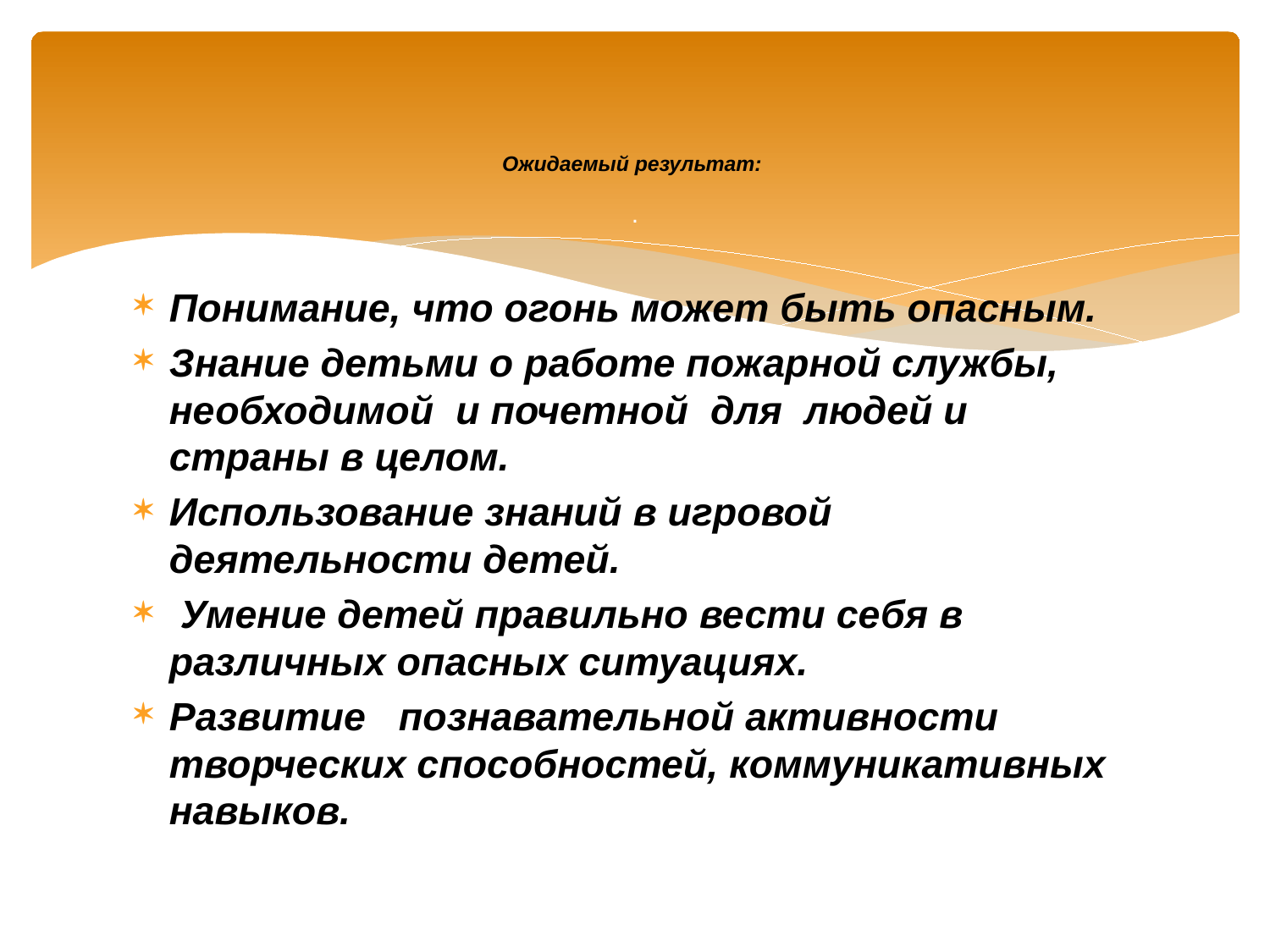

# Ожидаемый результат: .
Понимание, что огонь может быть опасным.
Знание детьми о работе пожарной службы, необходимой  и почетной  для  людей и страны в целом.
Использование знаний в игровой деятельности детей.
 Умение детей правильно вести себя в различных опасных ситуациях.
Развитие   познавательной активности творческих способностей, коммуникативных навыков.